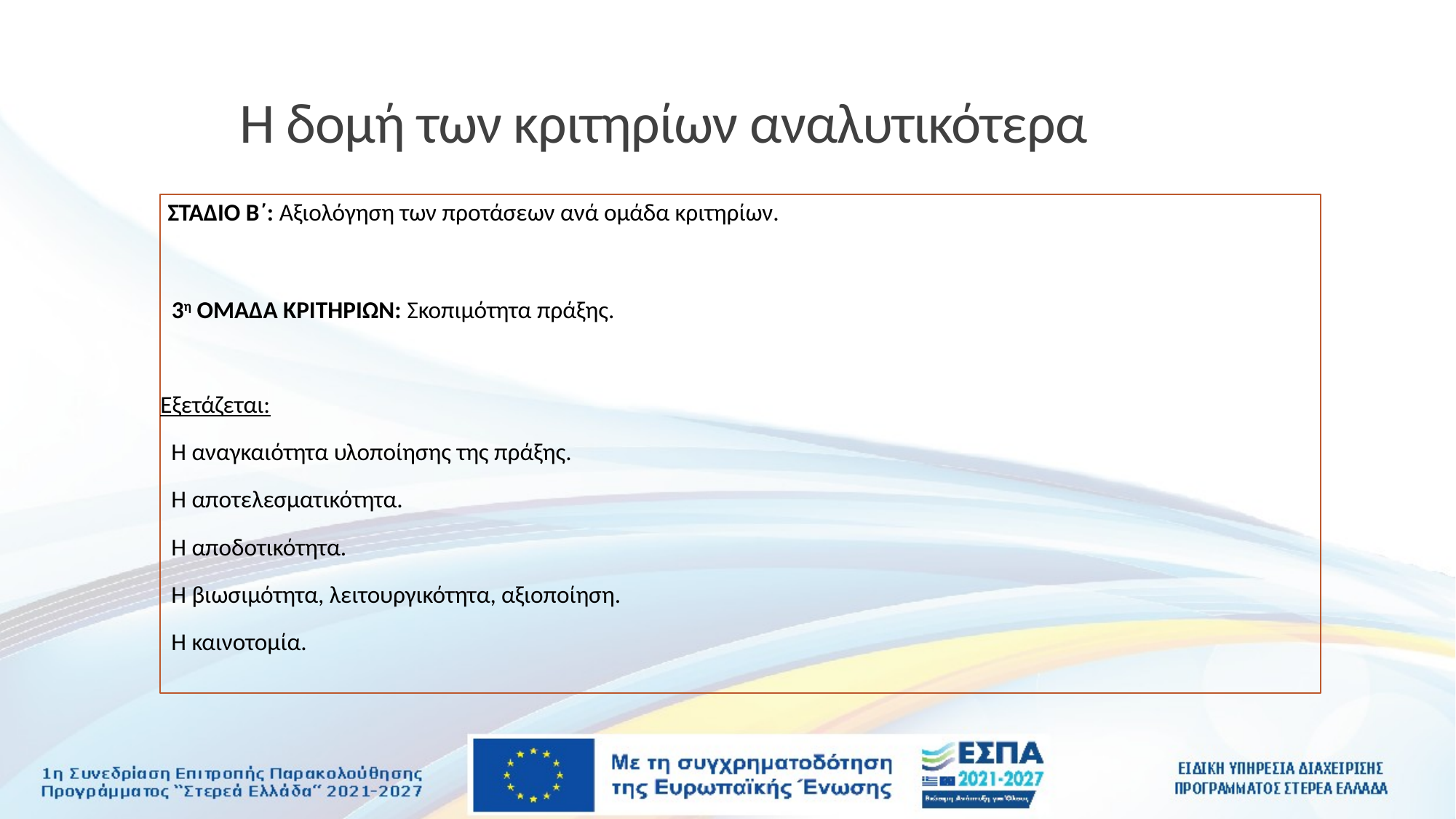

# Η δομή των κριτηρίων αναλυτικότερα
ΣΤΑΔΙΟ Β΄: Αξιολόγηση των προτάσεων ανά ομάδα κριτηρίων.

3η ΟΜΑΔΑ ΚΡΙΤΗΡΙΩΝ: Σκοπιμότητα πράξης.

Εξετάζεται:
Η αναγκαιότητα υλοποίησης της πράξης.
Η αποτελεσματικότητα.
Η αποδοτικότητα.
Η βιωσιμότητα, λειτουργικότητα, αξιοποίηση.
Η καινοτομία.